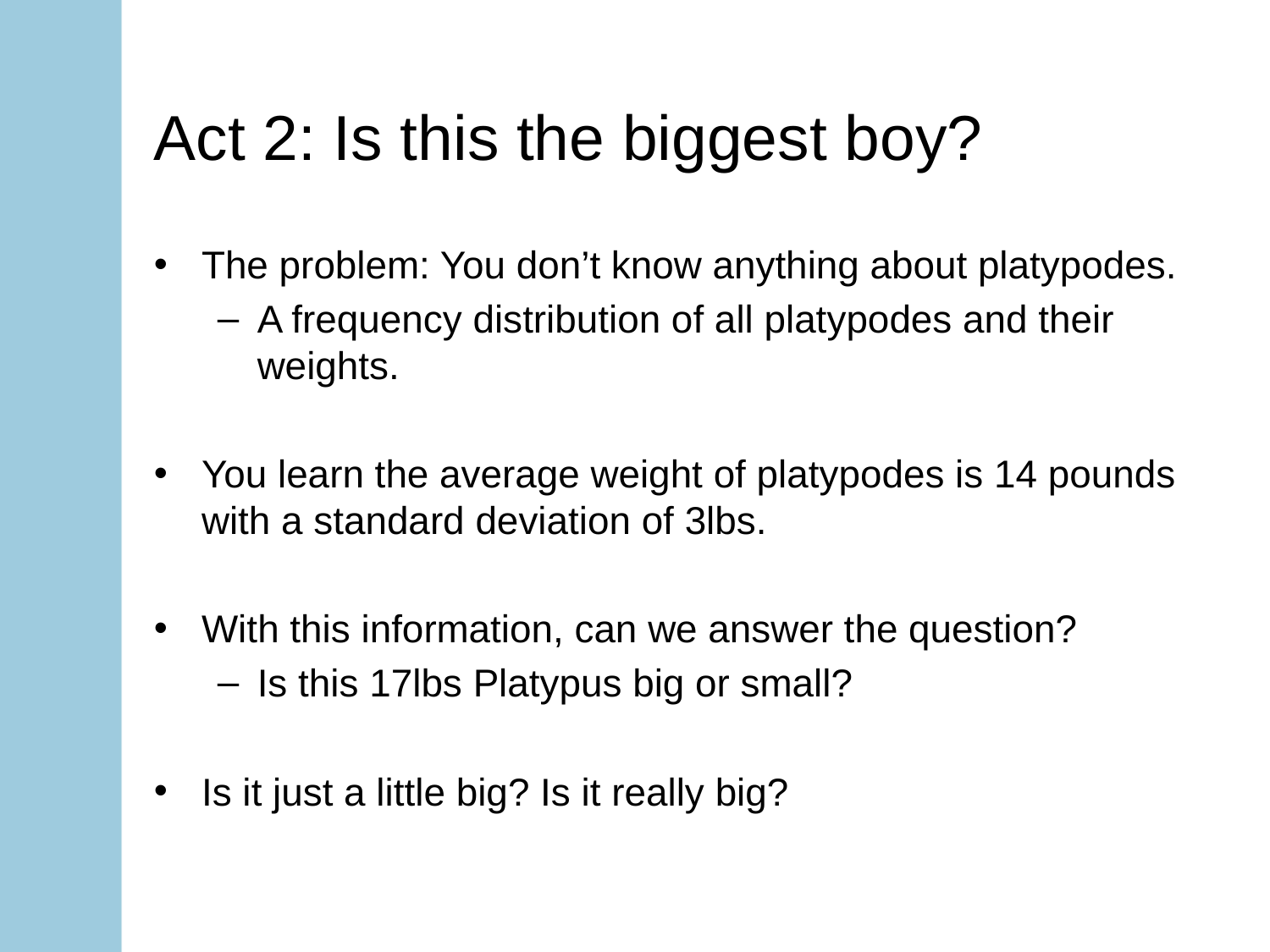

# Act 2: Is this the biggest boy?
The problem: You don’t know anything about platypodes.
A frequency distribution of all platypodes and their weights.

You learn the average weight of platypodes is 14 pounds with a standard deviation of 3lbs.

With this information, can we answer the question?
Is this 17lbs Platypus big or small?

Is it just a little big? Is it really big?